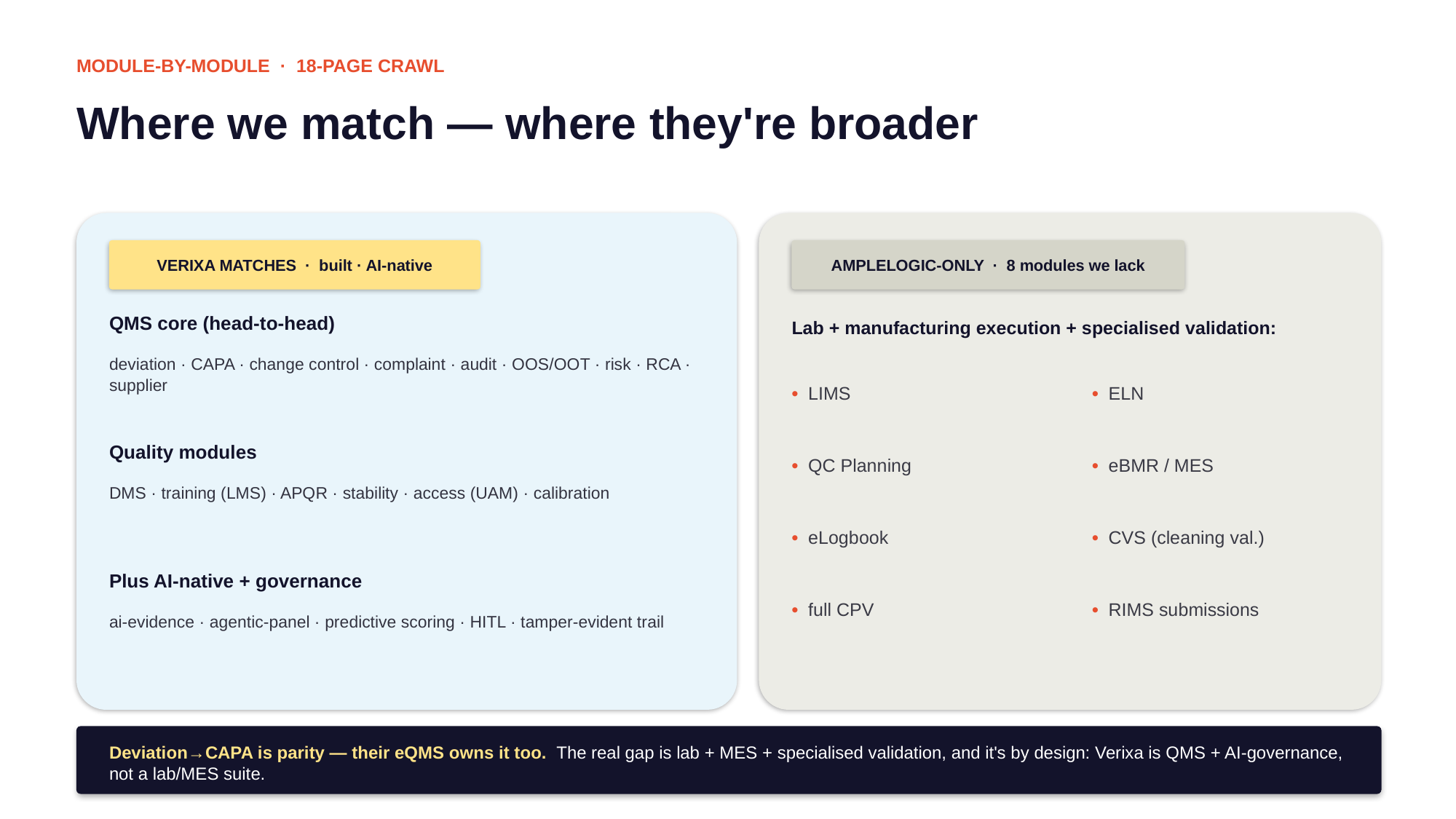

MODULE-BY-MODULE  ·  18-PAGE CRAWL
Where we match — where they're broader

VERIXA MATCHES  ·  built · AI-native

AMPLELOGIC-ONLY  ·  8 modules we lack
QMS core (head-to-head)
Lab + manufacturing execution + specialised validation:
deviation · CAPA · change control · complaint · audit · OOS/OOT · risk · RCA · supplier
•  LIMS
•  ELN
Quality modules
•  QC Planning
•  eBMR / MES
DMS · training (LMS) · APQR · stability · access (UAM) · calibration
•  eLogbook
•  CVS (cleaning val.)
Plus AI-native + governance
•  full CPV
•  RIMS submissions
ai-evidence · agentic-panel · predictive scoring · HITL · tamper-evident trail

Deviation→CAPA is parity — their eQMS owns it too.  The real gap is lab + MES + specialised validation, and it's by design: Verixa is QMS + AI-governance, not a lab/MES suite.